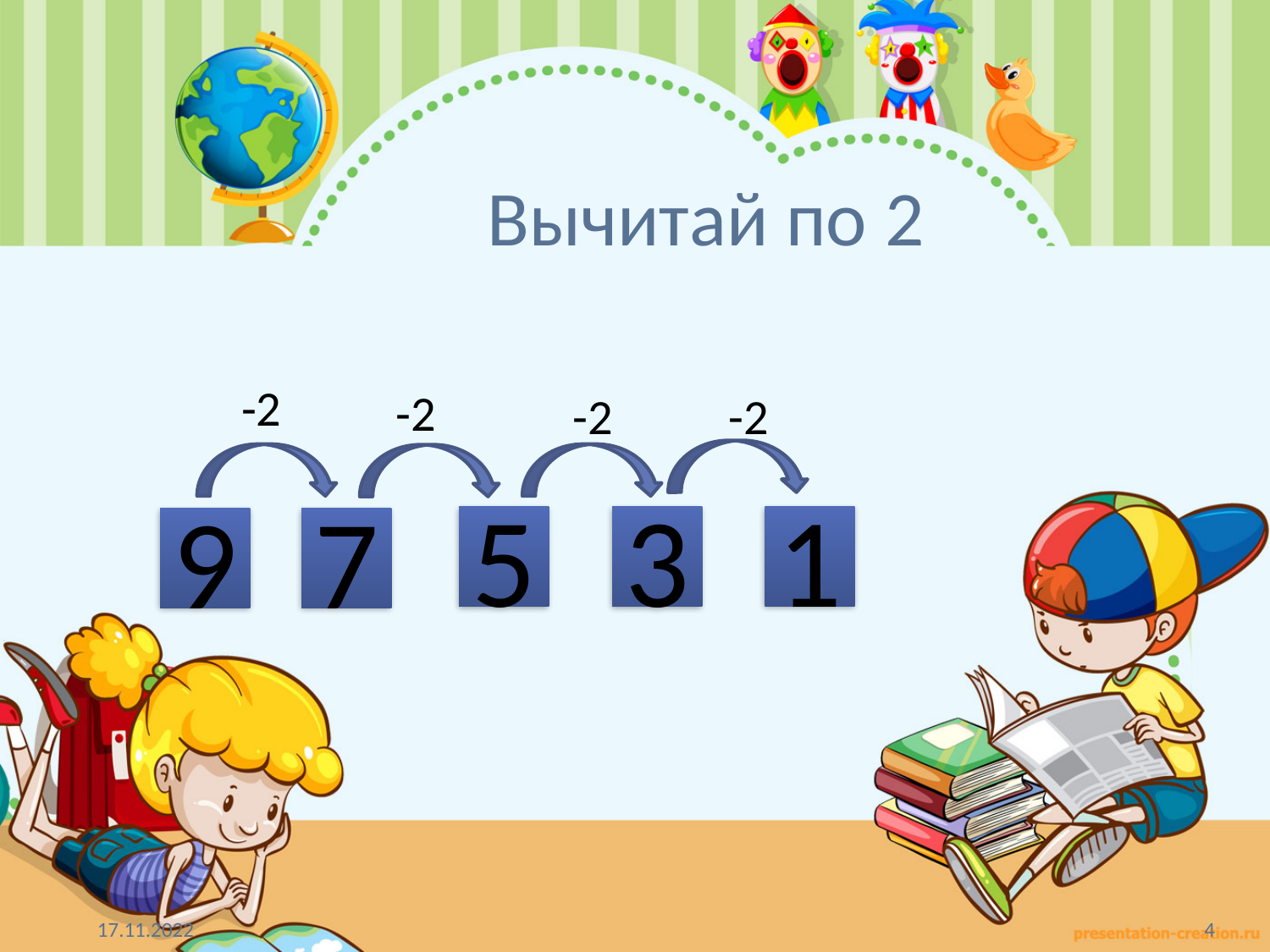

# Вычитай по 2
-2
-2
-2
-2

5
3
1
9
7